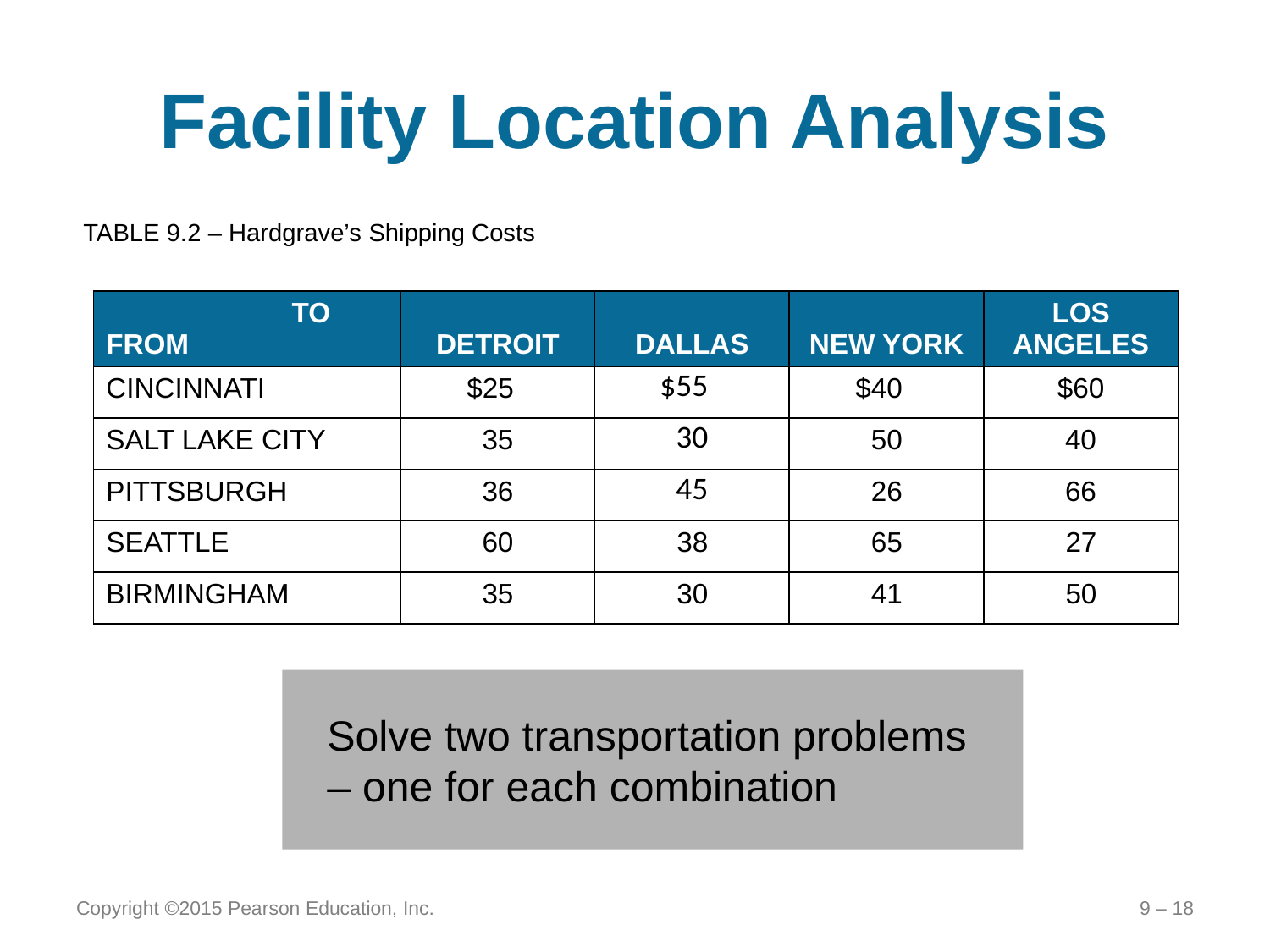

# Facility Location Analysis
TABLE 9.2 – Hardgrave’s Shipping Costs
| TO FROM | DETROIT | DALLAS | NEW YORK | LOS ANGELES |
| --- | --- | --- | --- | --- |
| CINCINNATI | $25 | $55 | $40 | $60 |
| SALT LAKE CITY | 35 | 30 | 50 | 40 |
| PITTSBURGH | 36 | 45 | 26 | 66 |
| SEATTLE | 60 | 38 | 65 | 27 |
| BIRMINGHAM | 35 | 30 | 41 | 50 |
Solve two transportation problems – one for each combination
Copyright ©2015 Pearson Education, Inc.
9 – 18